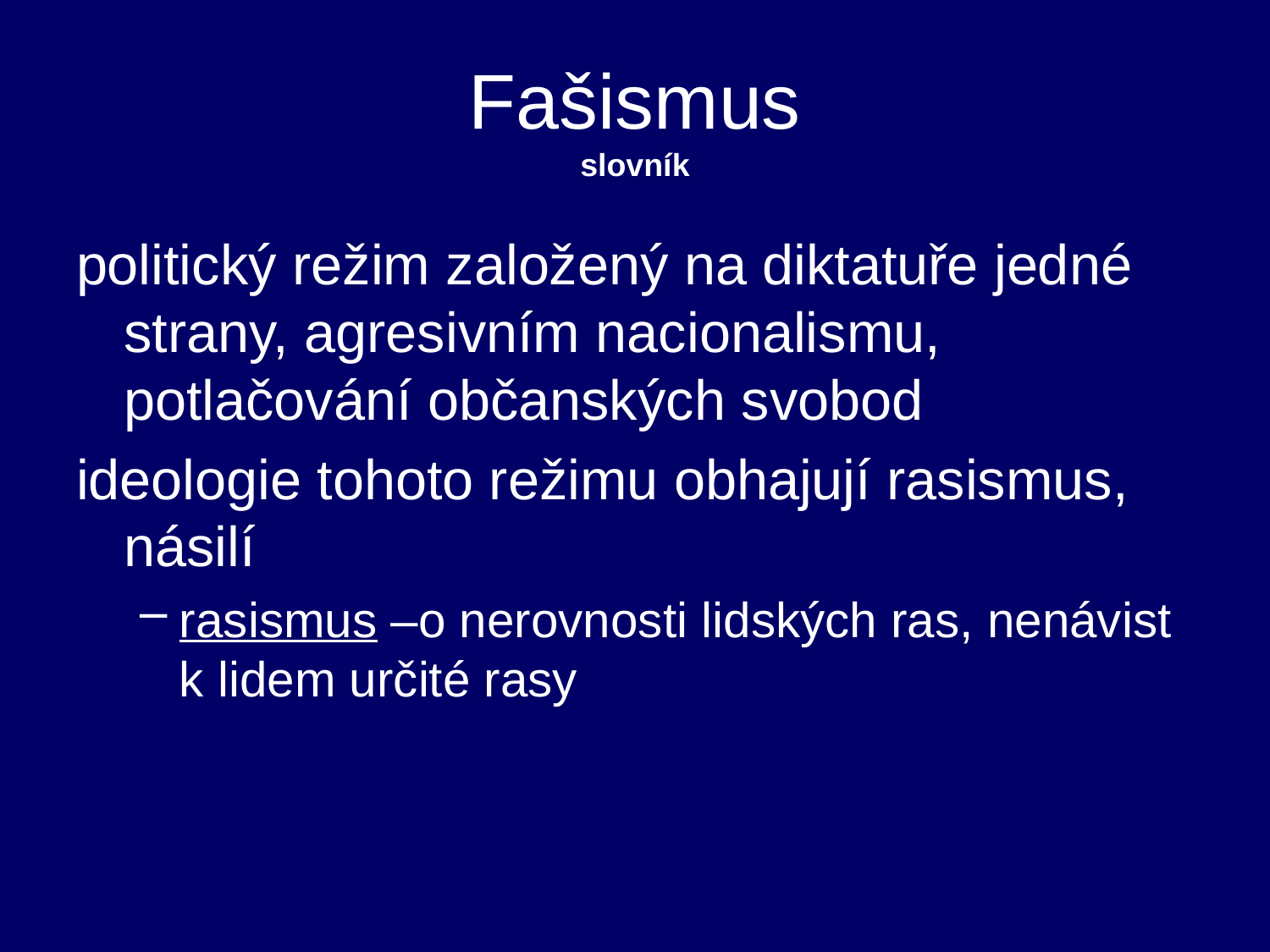

# Fašismus slovník
politický režim založený na diktatuře jedné strany, agresivním nacionalismu, potlačování občanských svobod
ideologie tohoto režimu obhajují rasismus, násilí
rasismus –o nerovnosti lidských ras, nenávist k lidem určité rasy